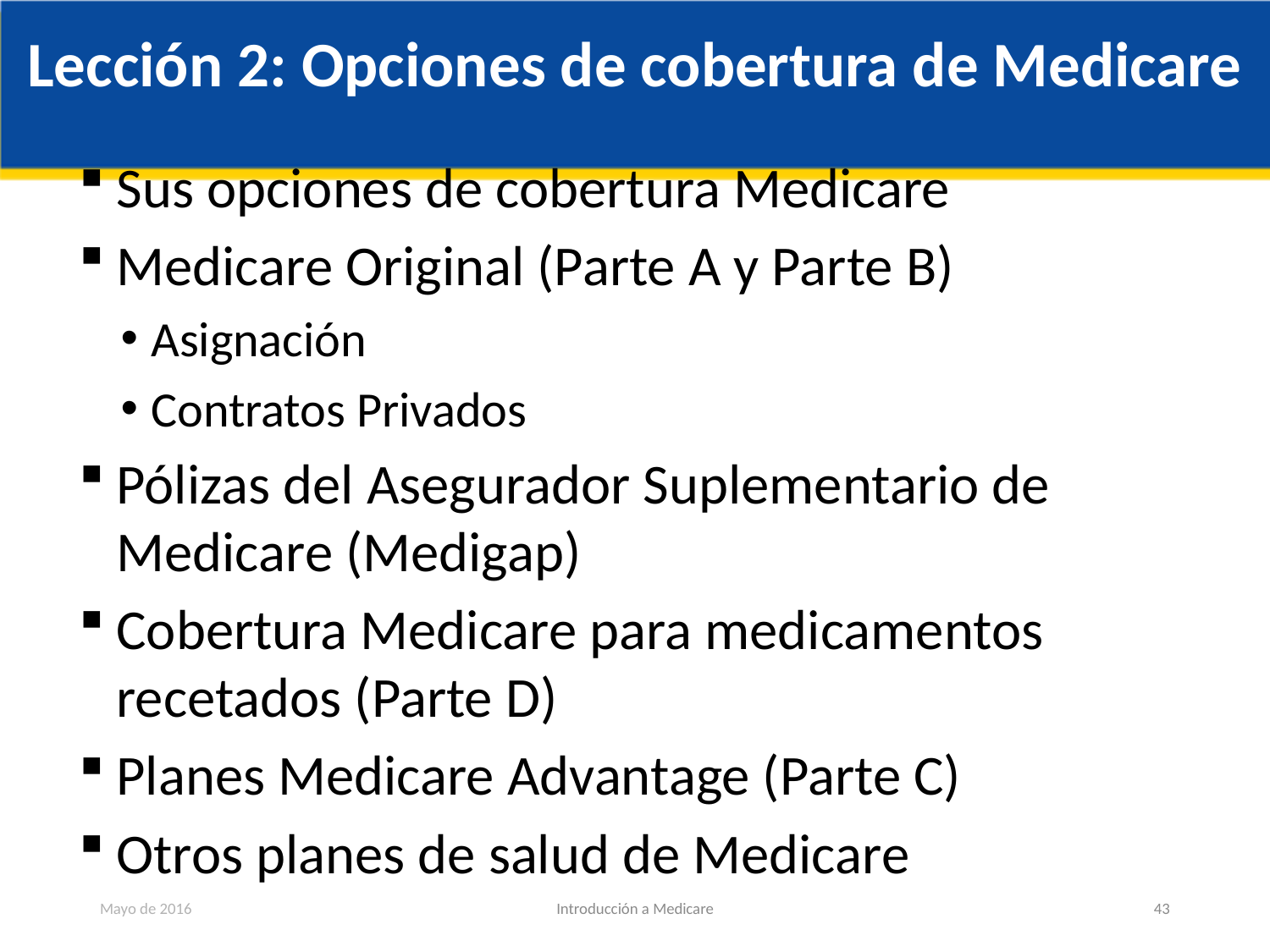

# Lección 2: Opciones de cobertura de Medicare
Sus opciones de cobertura Medicare
Medicare Original (Parte A y Parte B)
Asignación
Contratos Privados
Pólizas del Asegurador Suplementario de Medicare (Medigap)
Cobertura Medicare para medicamentos recetados (Parte D)
Planes Medicare Advantage (Parte C)
Otros planes de salud de Medicare

Mayo de 2016
Introducción a Medicare
43